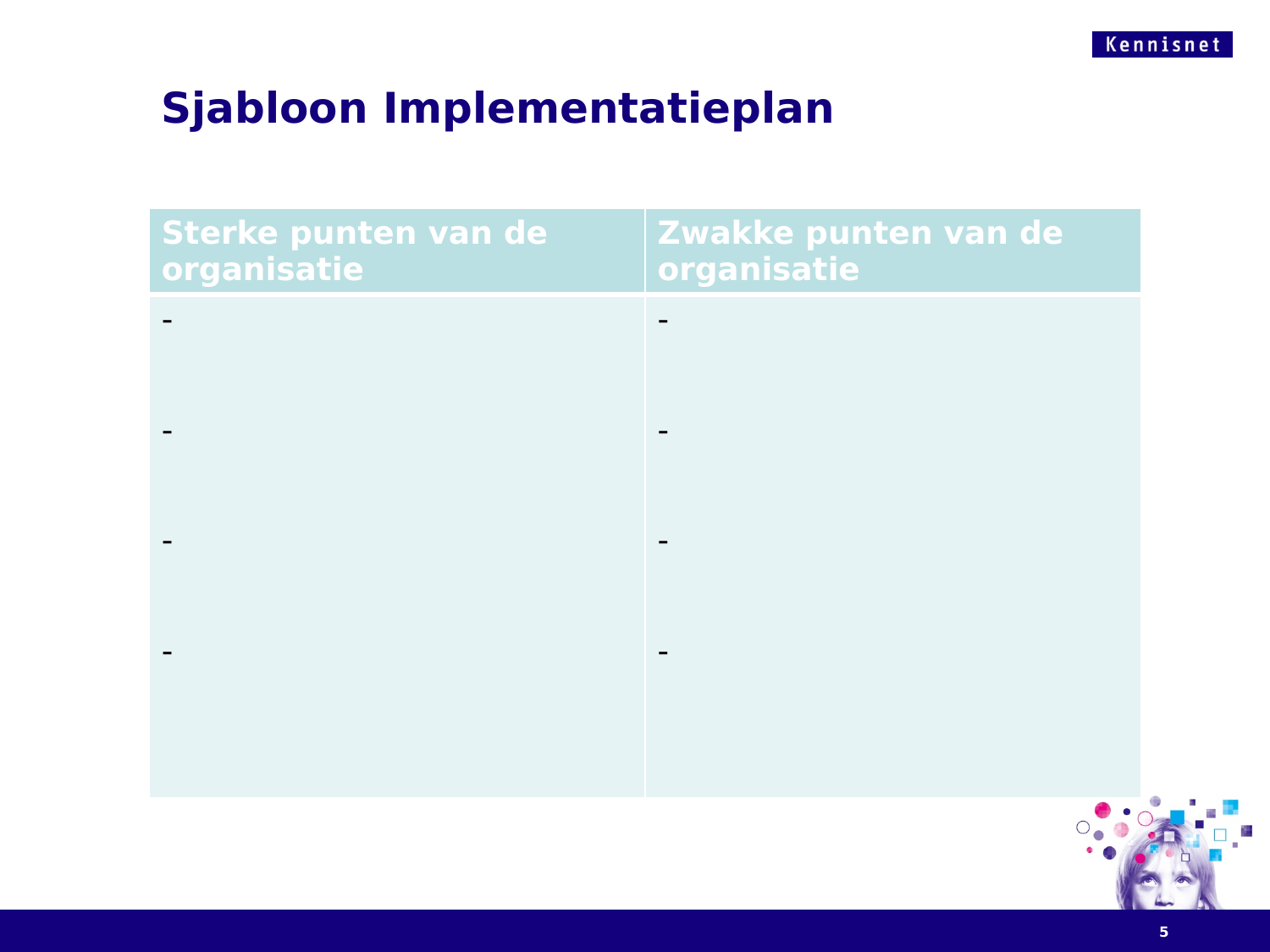

# Sjabloon Implementatieplan
| Sterke punten van de organisatie | Zwakke punten van de organisatie |
| --- | --- |
| - - - - | - - - - |
5